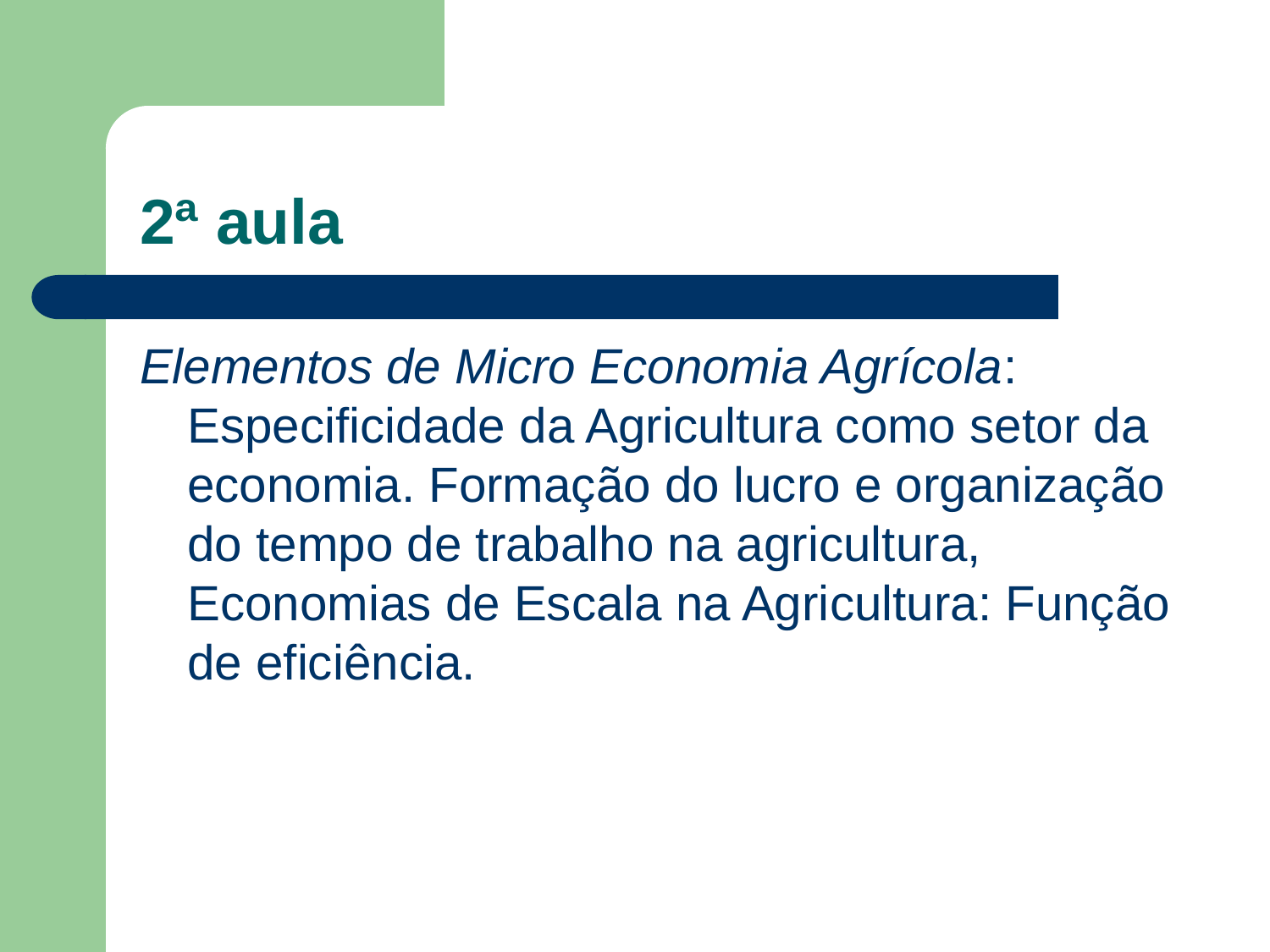

# 2ª aula
Elementos de Micro Economia Agrícola:  Especificidade da Agricultura como setor da economia. Formação do lucro e organização do tempo de trabalho na agricultura, Economias de Escala na Agricultura: Função de eficiência.